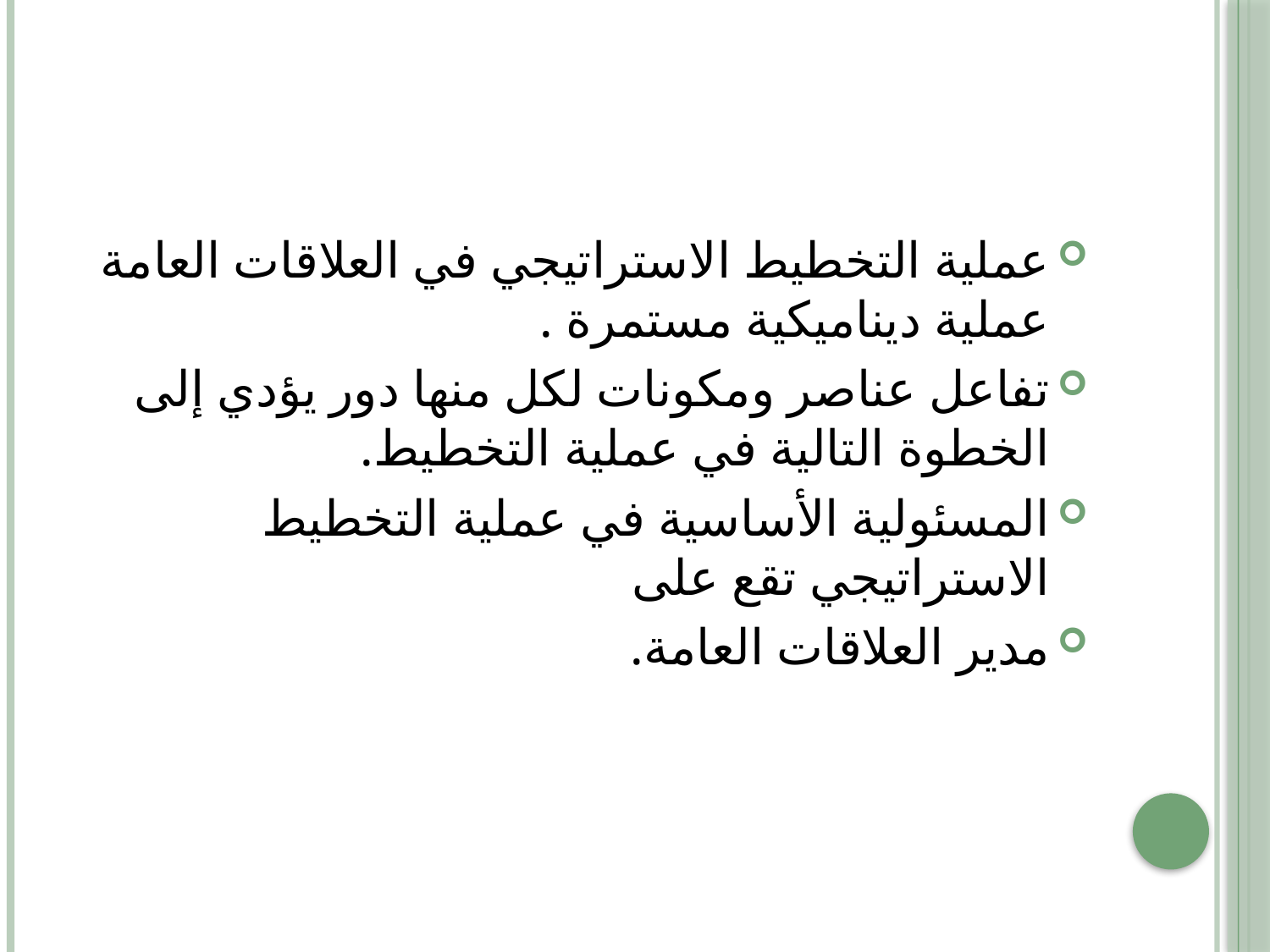

#
عملية التخطيط الاستراتيجي في العلاقات العامة عملية ديناميكية مستمرة .
تفاعل عناصر ومكونات لكل منها دور يؤدي إلى الخطوة التالية في عملية التخطيط.
المسئولية الأساسية في عملية التخطيط الاستراتيجي تقع على
مدير العلاقات العامة.